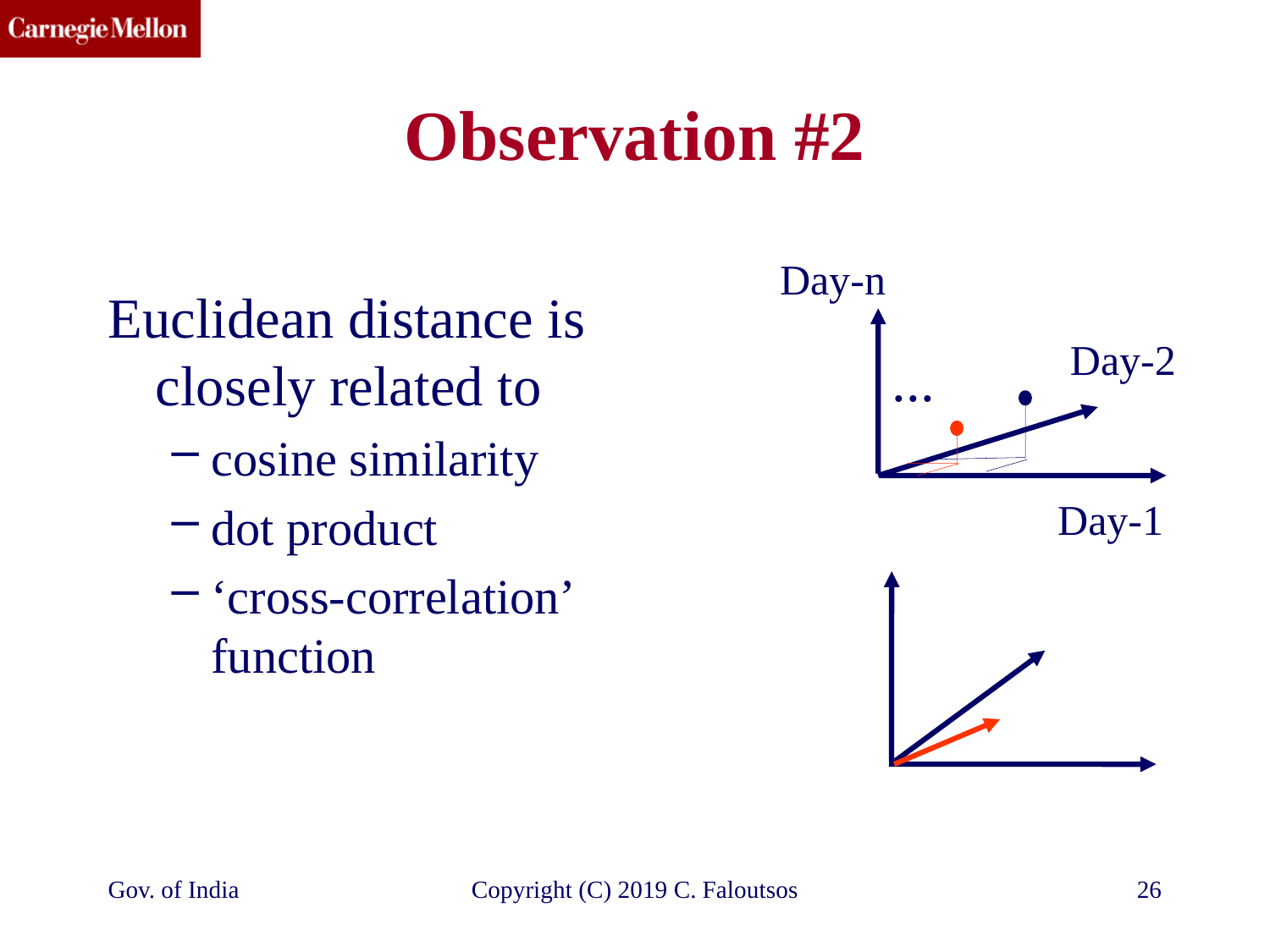

Observation #2
Day-n

Day-2
...

Day-1
Euclidean distance is closely related to
cosine similarity
dot product
‘cross-correlation’ function

Gov. of India
Copyright (C) 2019 C. Faloutsos
26